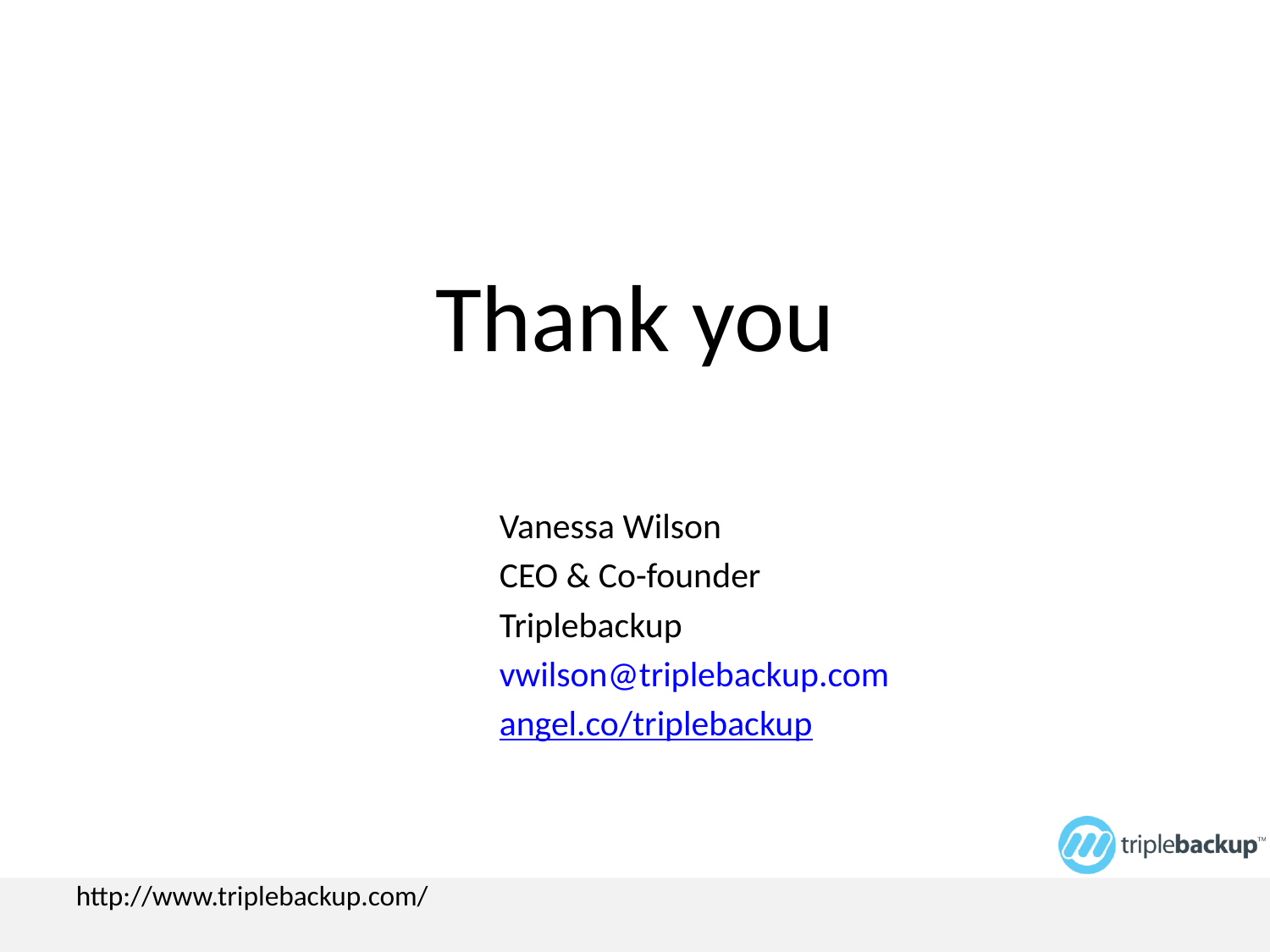

# Thank you
Vanessa Wilson
CEO & Co-founder
Triplebackup
vwilson@triplebackup.com
angel.co/triplebackup